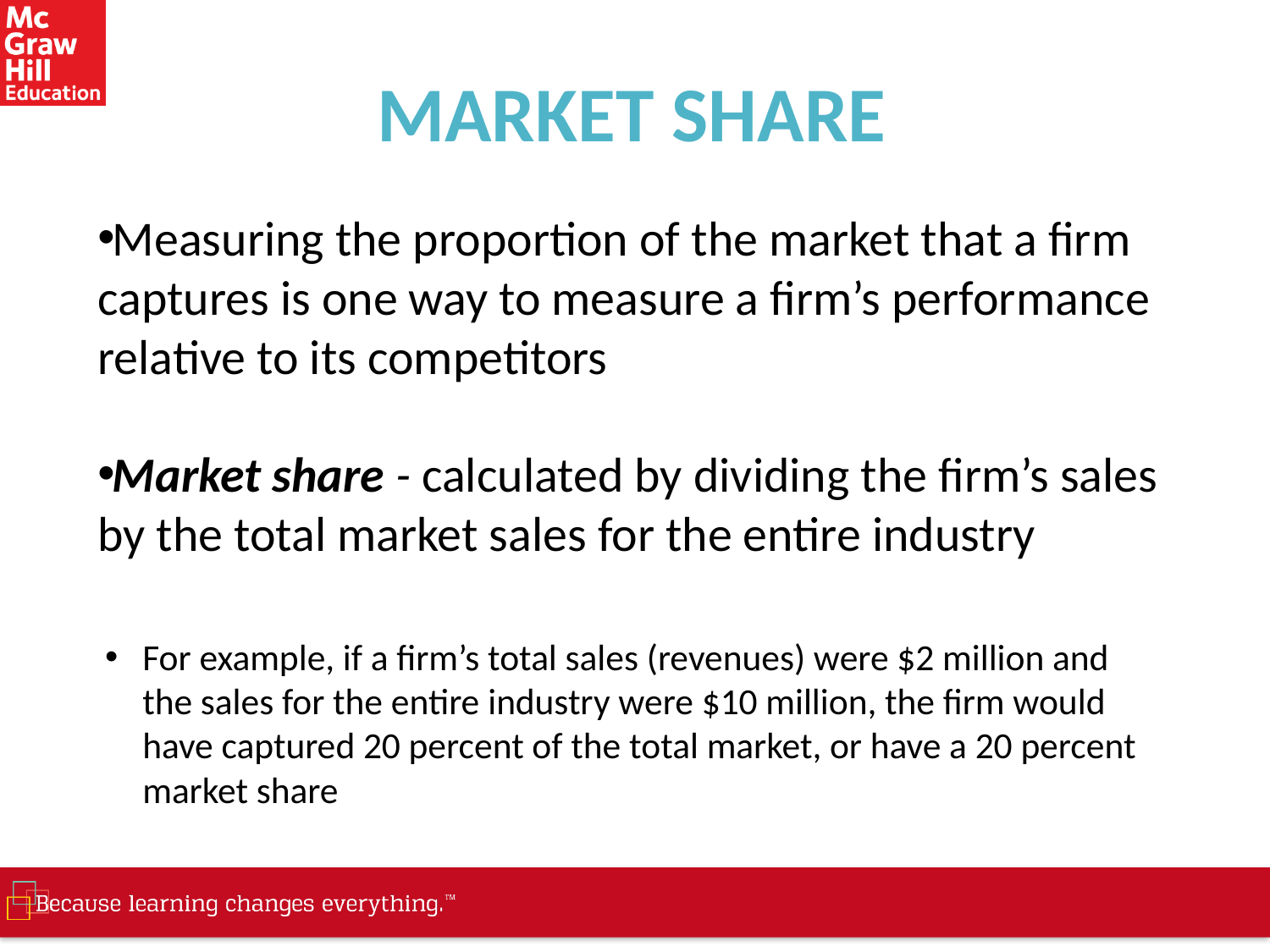

# MARKET SHARE
Measuring the proportion of the market that a firm captures is one way to measure a firm’s performance relative to its competitors

Market share - calculated by dividing the firm’s sales by the total market sales for the entire industry

For example, if a firm’s total sales (revenues) were $2 million and the sales for the entire industry were $10 million, the firm would have captured 20 percent of the total market, or have a 20 percent market share